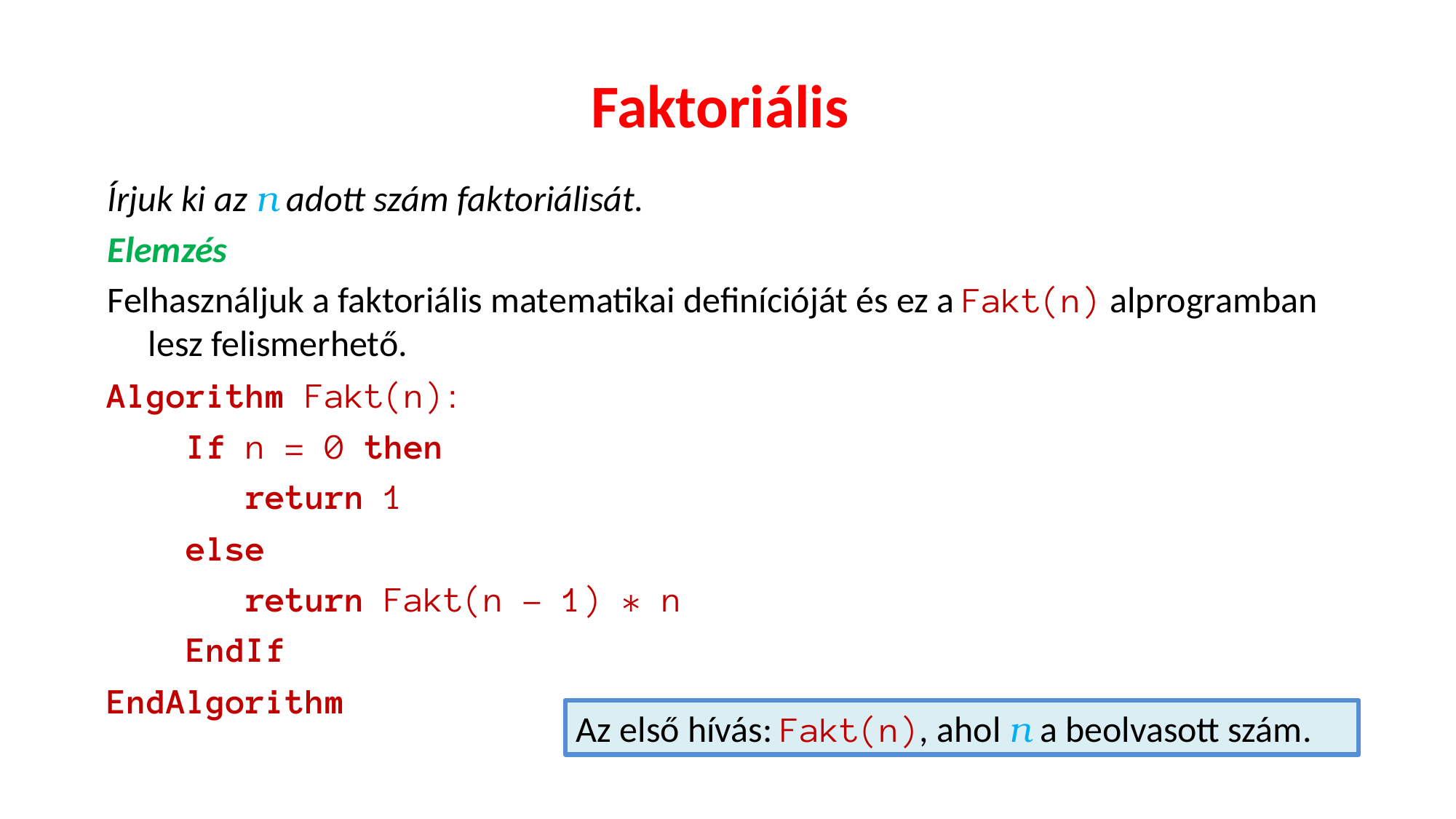

# Faktoriális
Írjuk ki az n adott szám faktoriálisát.
Elemzés
Felhasználjuk a faktoriális matematikai definícióját és ez a Fakt(n) alprogramban lesz felismerhető.
Algorithm Fakt(n):
    If n = 0 then
       return 1
    else
       return Fakt(n - 1) * n
    EndIf
EndAlgorithm

Az első hívás: Fakt(n), ahol n a beolvasott szám.